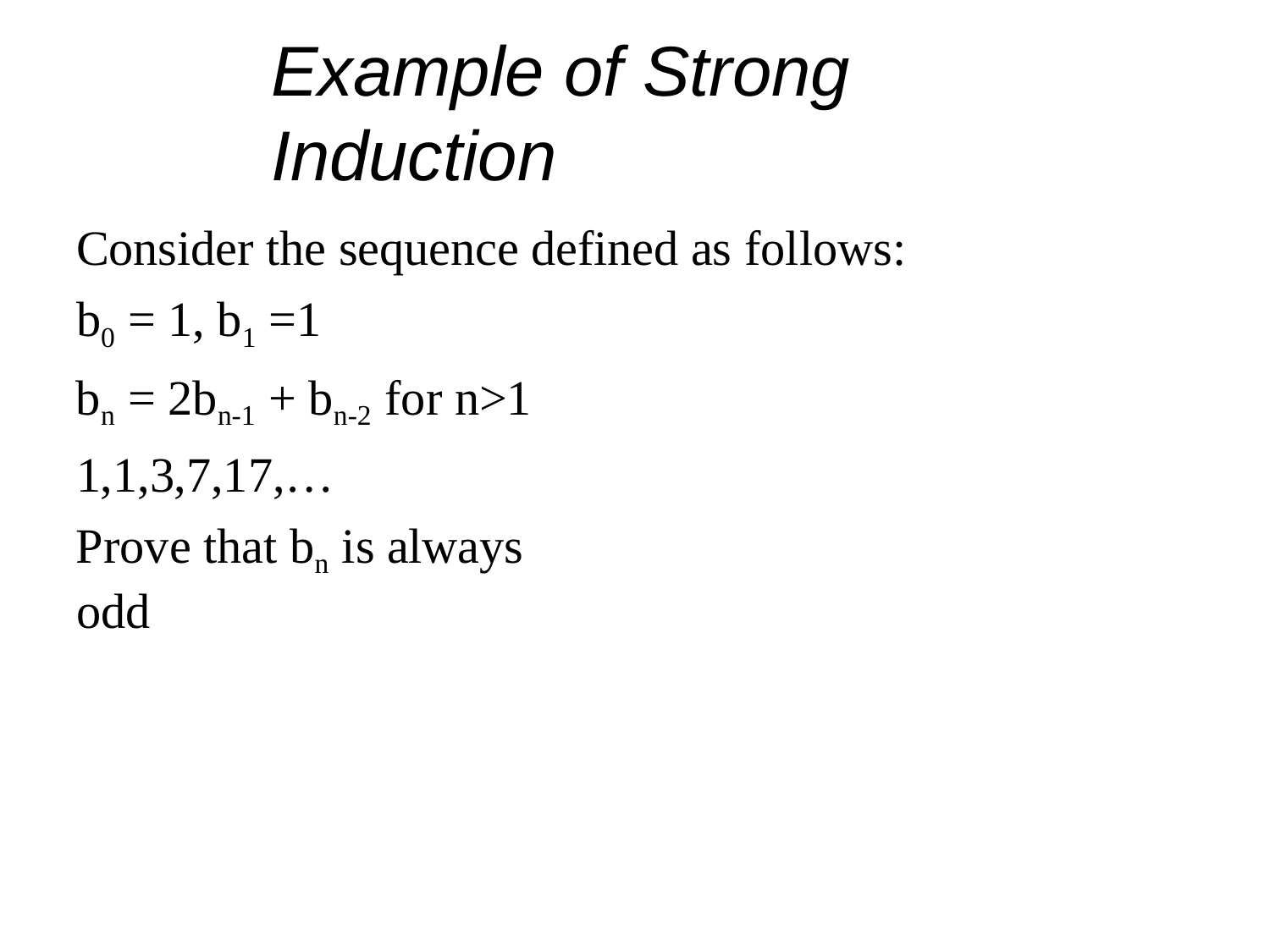

# Example of Strong Induction
Consider the sequence defined as follows:
b0 = 1, b1 =1
bn = 2bn-1 + bn-2 for n>1  1,1,3,7,17,…
Prove that bn is always odd